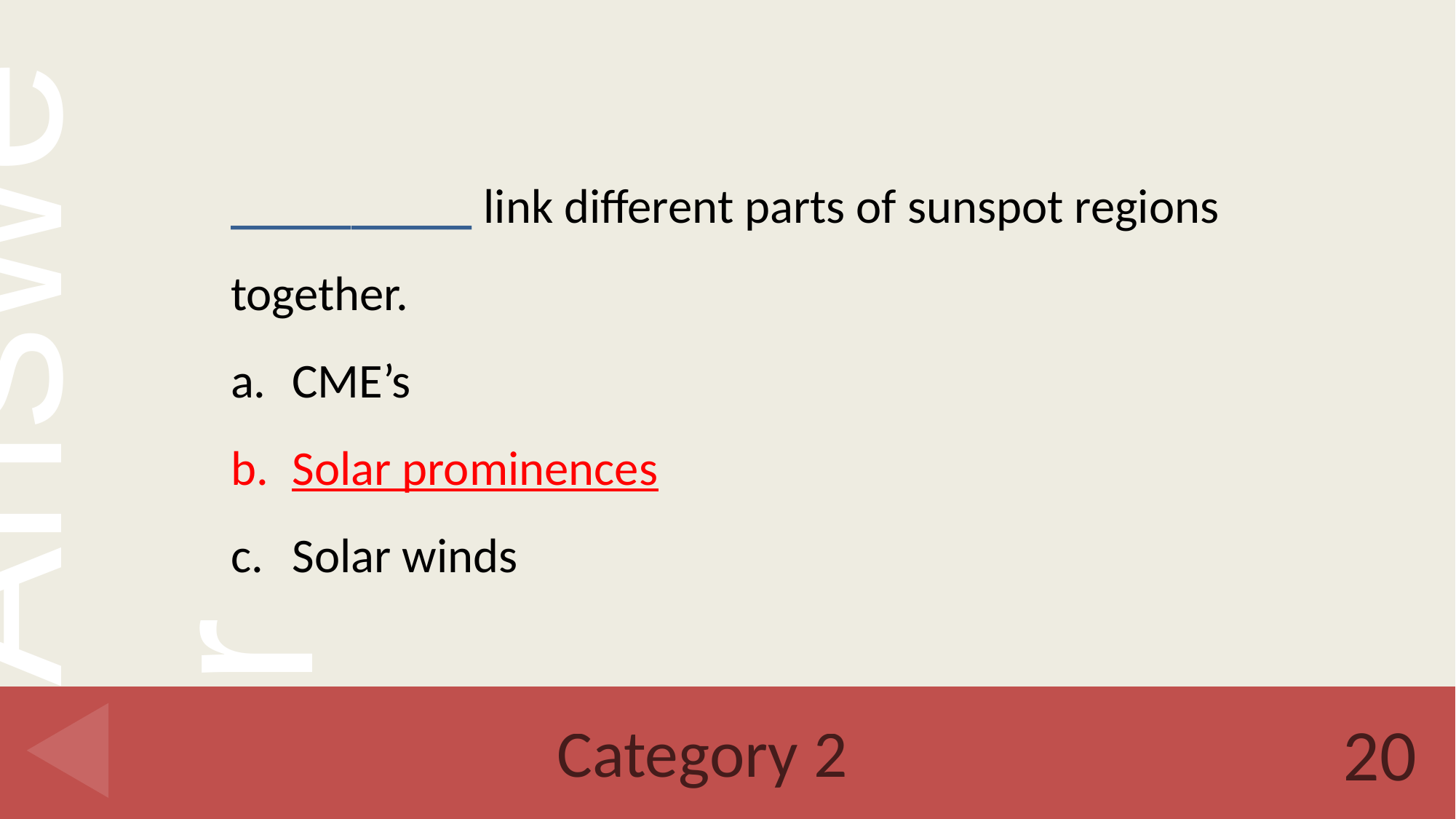

__________ link different parts of sunspot regions together.
CME’s
Solar prominences
Solar winds
# Category 2
20